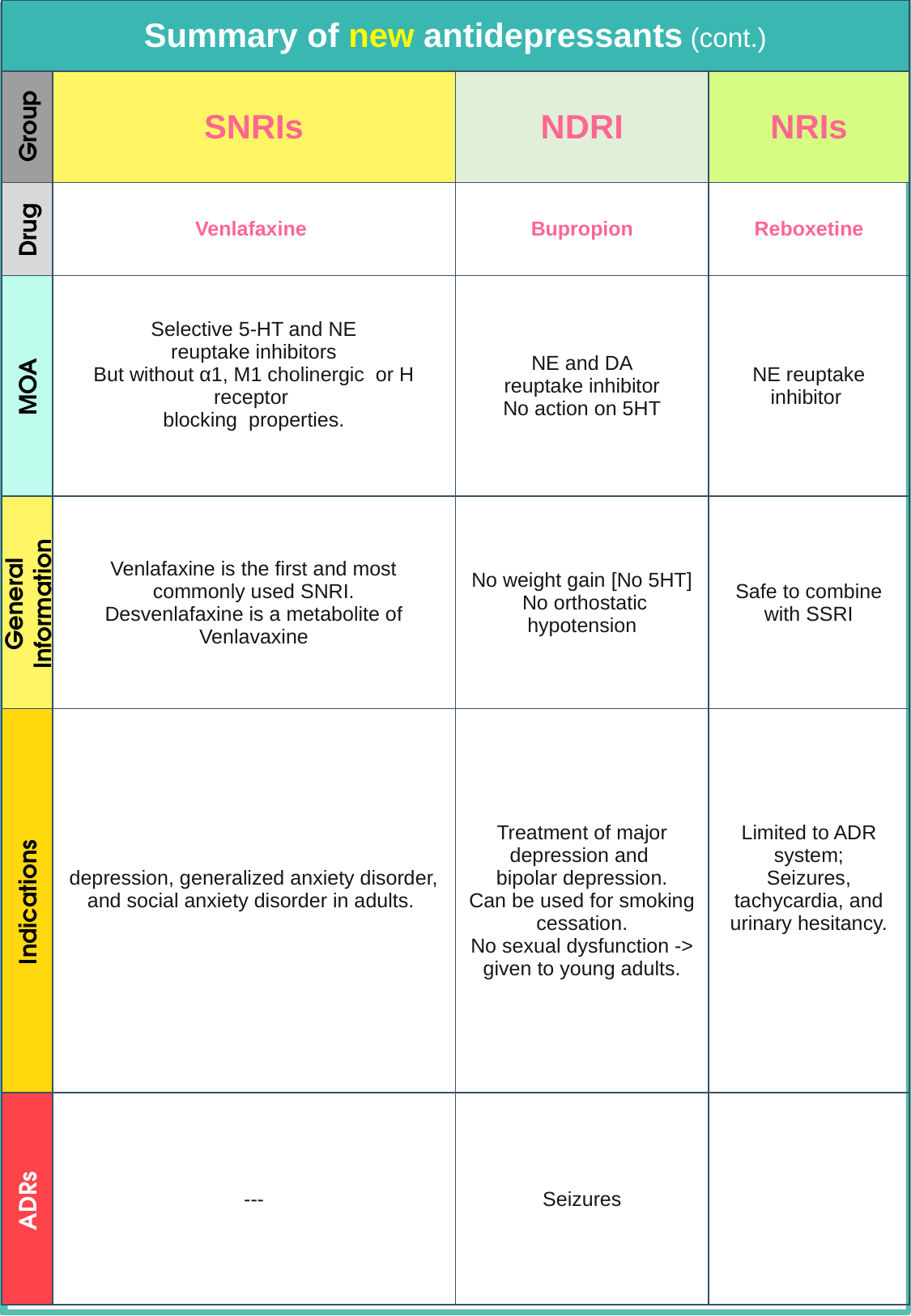

| Summary of new antidepressants (cont.) |  |  |  |
| --- | --- | --- | --- |
|  | SNRIs | NDRI | NRIs |
|  | Venlafaxine | Bupropion | Reboxetine |
|  | Selective 5-HT and NE reuptake inhibitors But without α1, M1 cholinergic or H receptor blocking properties. | NE and DA reuptake inhibitor No action on 5HT | NE reuptake inhibitor |
|  | Venlafaxine is the first and most commonly used SNRI. Desvenlafaxine is a metabolite of Venlavaxine | No weight gain [No 5HT] No orthostatic hypotension | Safe to combine with SSRI |
|  | depression, generalized anxiety disorder, and social anxiety disorder in adults. | Treatment of major depression and bipolar depression. Can be used for smoking cessation. No sexual dysfunction -> given to young adults. | Limited to ADR system; Seizures, tachycardia, and urinary hesitancy. |
|  | --- | Seizures |  |
Group
Drug
MOA
General Information
Indications
ADRs